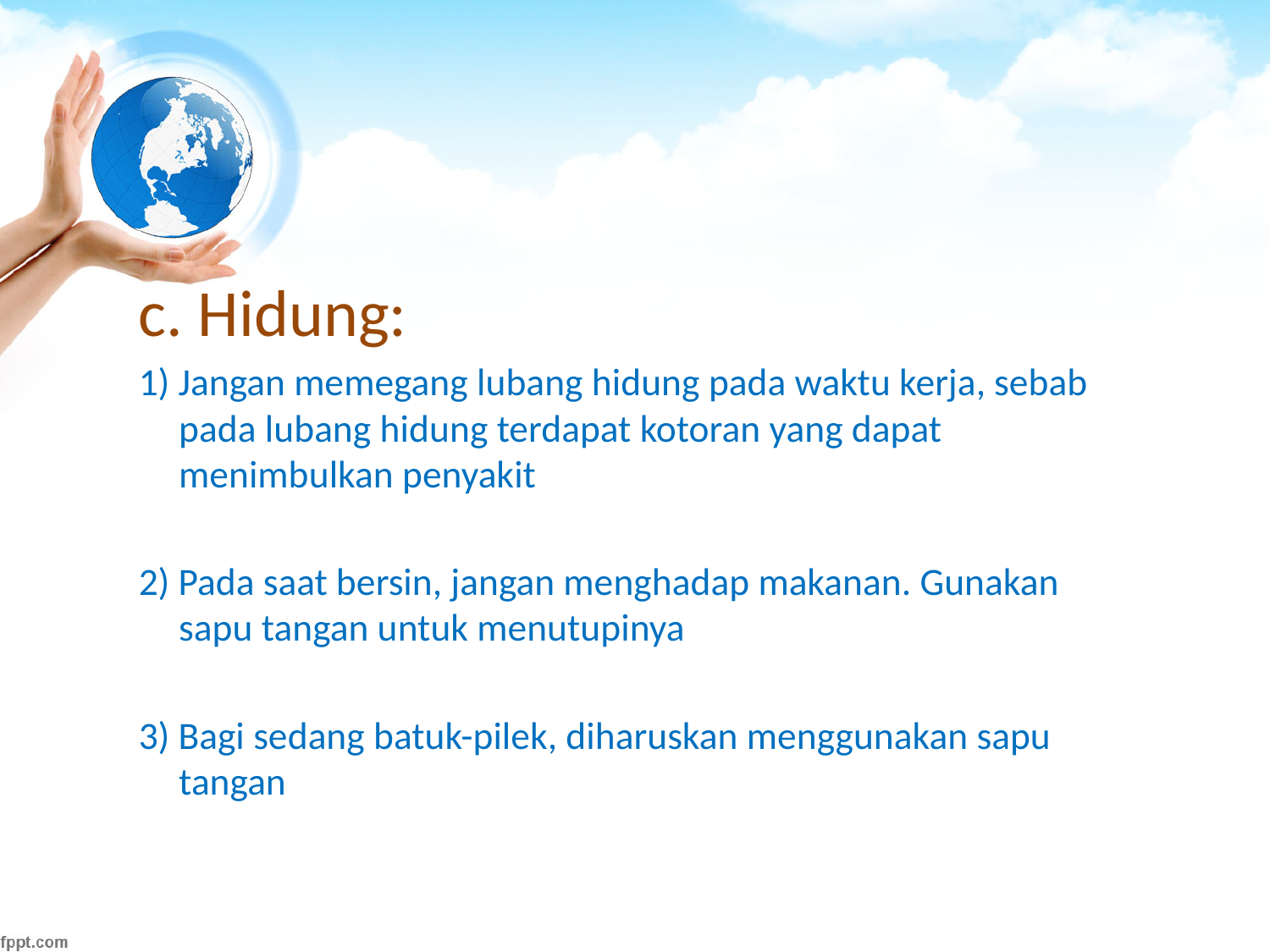

#
c. Hidung:
1) Jangan memegang lubang hidung pada waktu kerja, sebab pada lubang hidung terdapat kotoran yang dapat menimbulkan penyakit

2) Pada saat bersin, jangan menghadap makanan. Gunakan sapu tangan untuk menutupinya

3) Bagi sedang batuk-pilek, diharuskan menggunakan sapu tangan